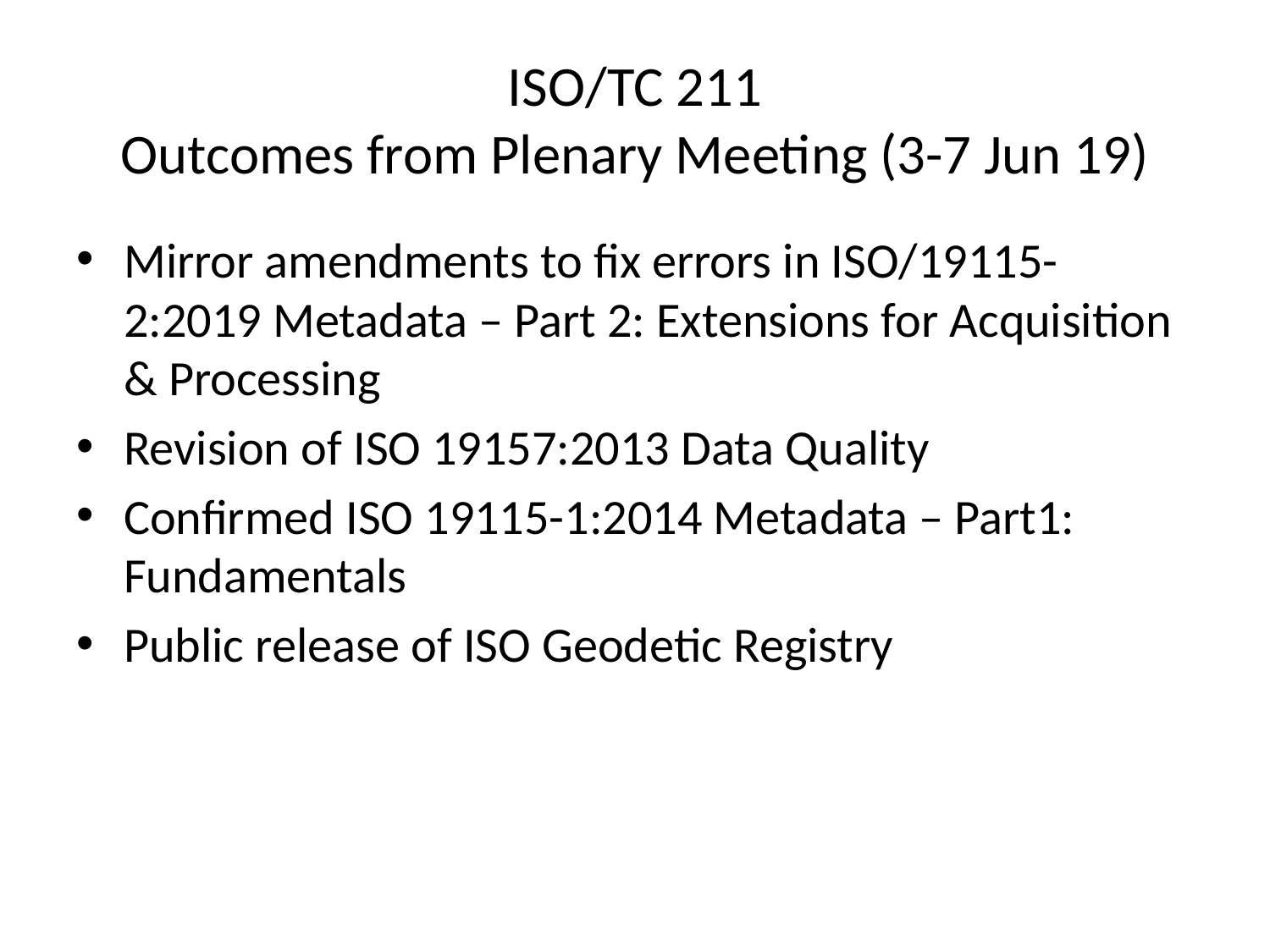

# ISO/TC 211 Outcomes from Plenary Meeting (3-7 Jun 19)
Mirror amendments to fix errors in ISO/19115-2:2019 Metadata – Part 2: Extensions for Acquisition & Processing
Revision of ISO 19157:2013 Data Quality
Confirmed ISO 19115-1:2014 Metadata – Part1: Fundamentals
Public release of ISO Geodetic Registry